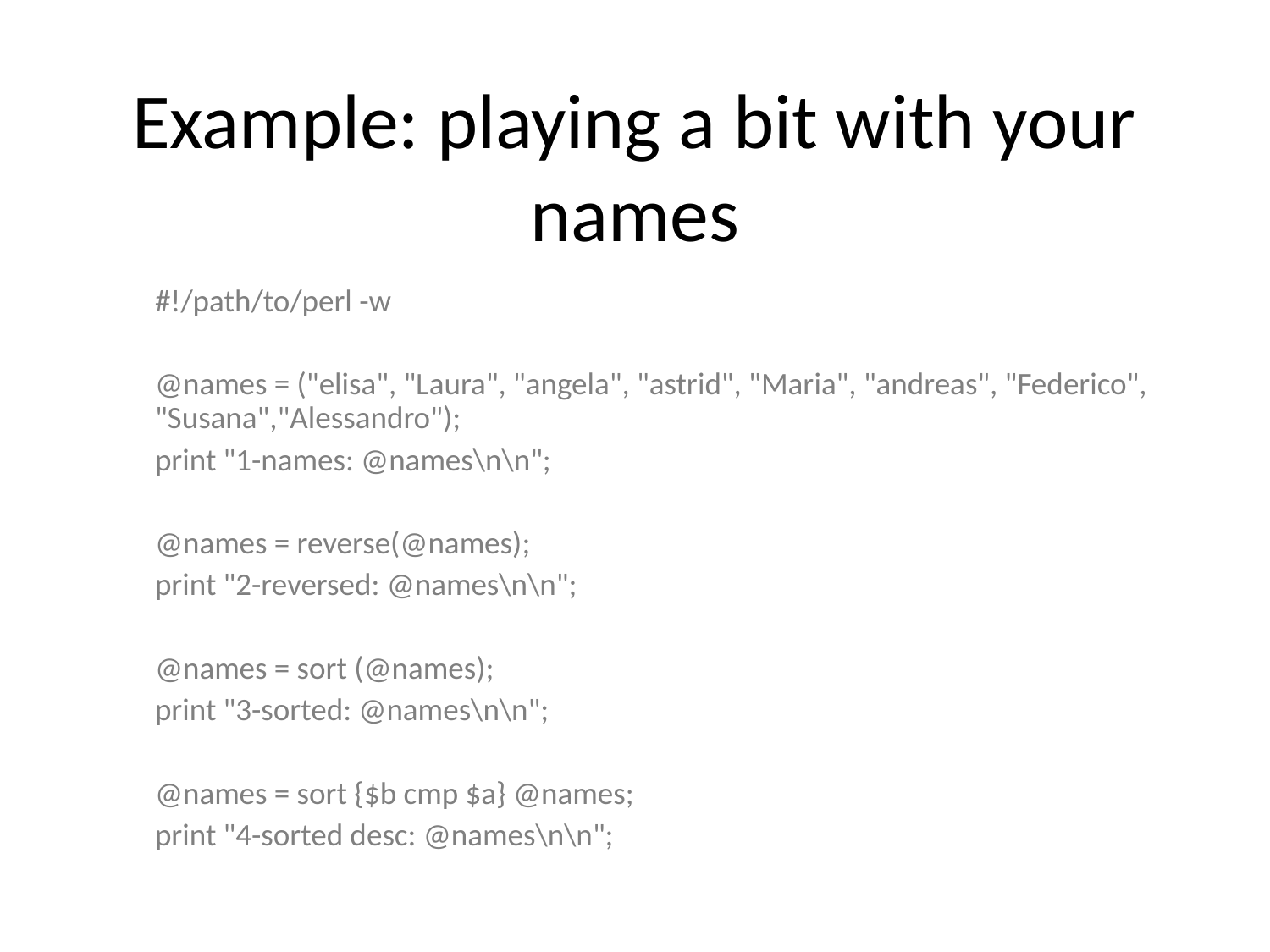

# Example: playing a bit with your names

	#!/path/to/perl -w

	@names = ("elisa", "Laura", "angela", "astrid", "Maria", "andreas", "Federico", "Susana","Alessandro");
	print "1-names: @names\n\n";

	@names = reverse(@names);
	print "2-reversed: @names\n\n";

	@names = sort (@names);
	print "3-sorted: @names\n\n";

	@names = sort {$b cmp $a} @names;
	print "4-sorted desc: @names\n\n";